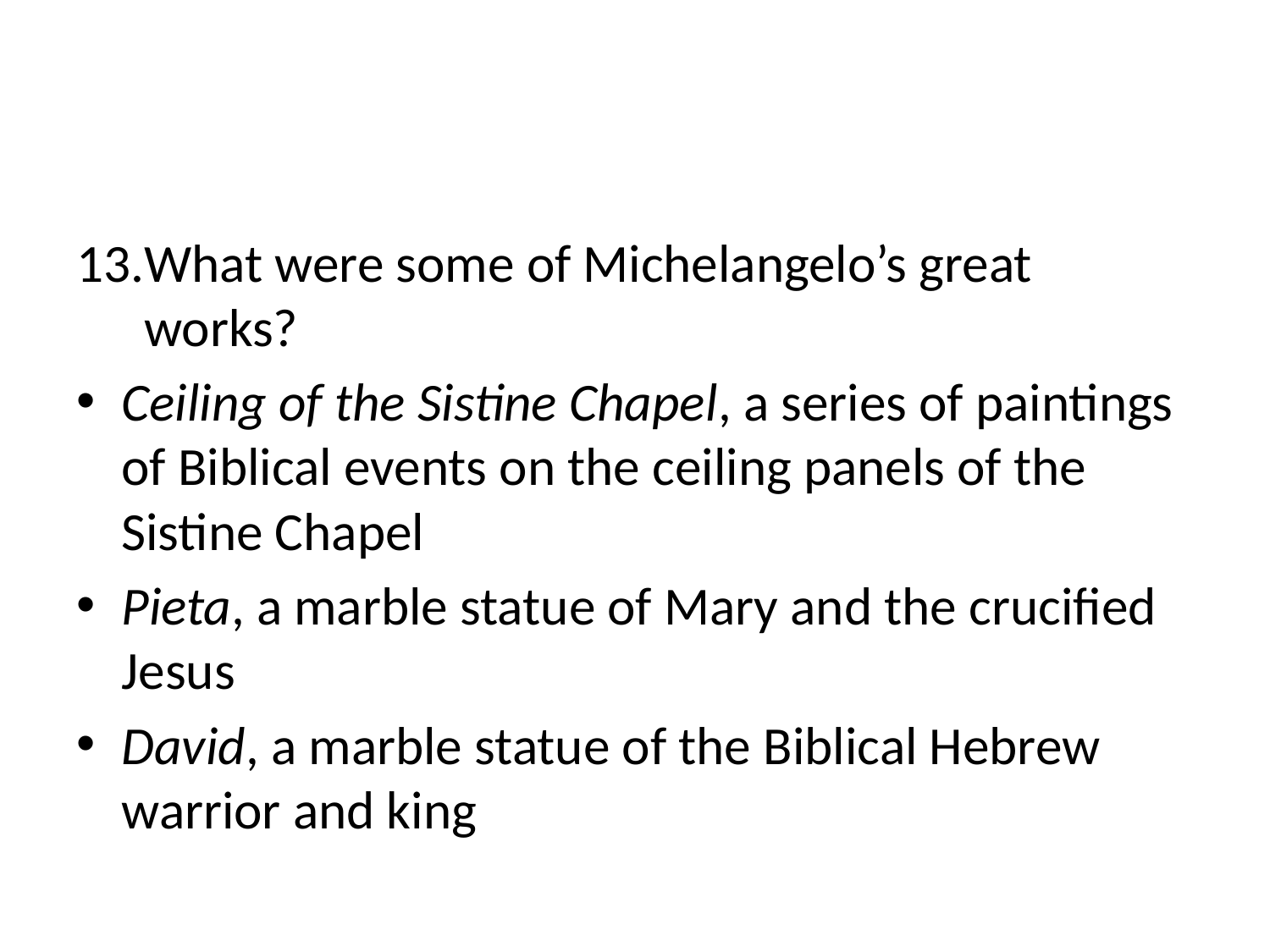

#
What were some of Michelangelo’s great works?
Ceiling of the Sistine Chapel, a series of paintings of Biblical events on the ceiling panels of the Sistine Chapel
Pieta, a marble statue of Mary and the crucified Jesus
David, a marble statue of the Biblical Hebrew warrior and king